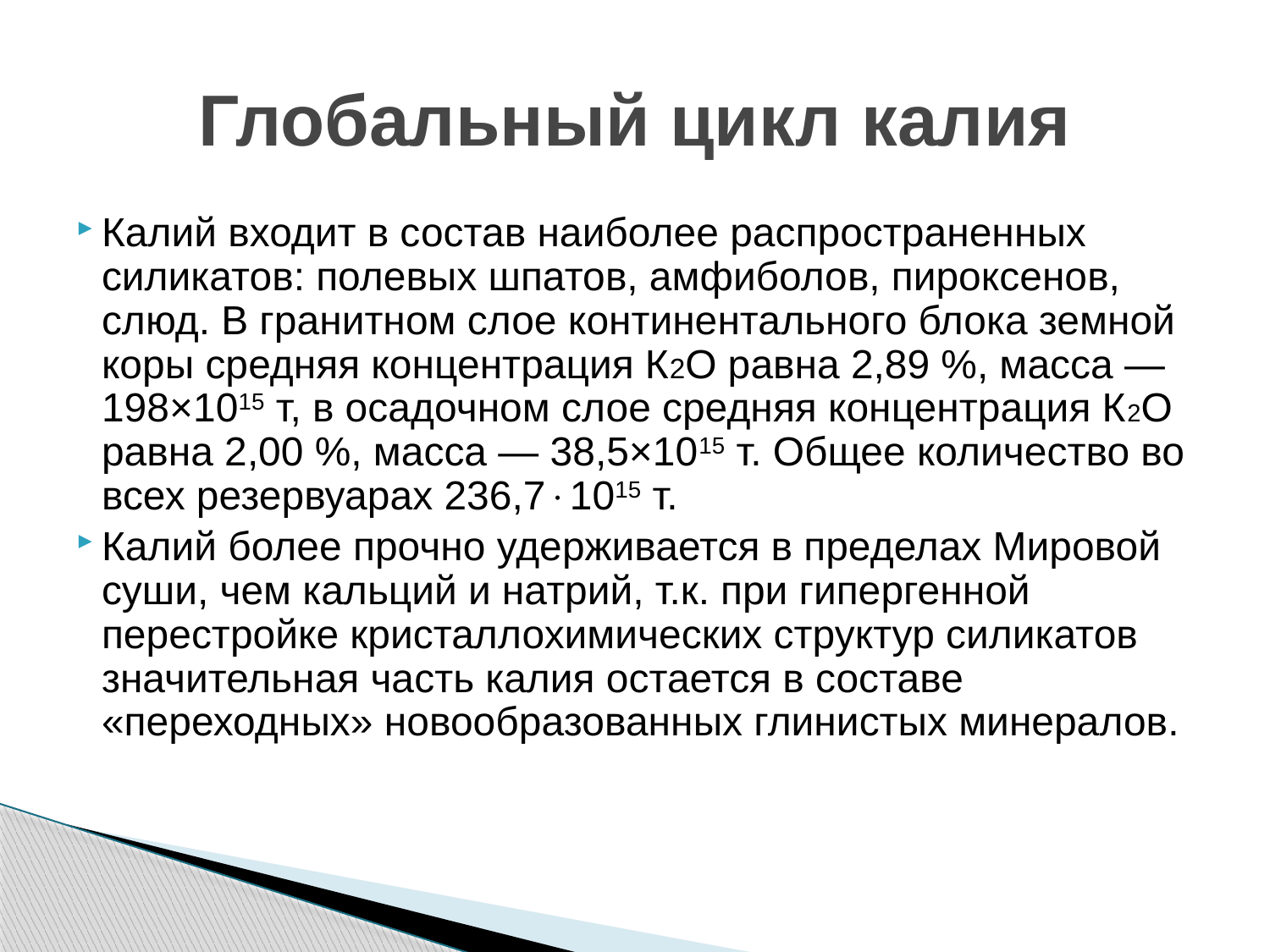

Глобальный цикл калия
Калий входит в состав наиболее распространенных силикатов: полевых шпатов, амфиболов, пироксенов, слюд. В гранитном слое континентального блока земной коры средняя концентрация К2О равна 2,89 %, масса — 198×1015 т, в осадочном слое средняя концентрация К2О равна 2,00 %, масса — 38,5×1015 т. Общее количество во всех резервуарах 236,7⋅1015 т.
Калий более прочно удерживается в пределах Мировой суши, чем кальций и натрий, т.к. при гипергенной перестройке кристаллохимических структур силикатов значительная часть калия остается в составе «переходных» новообразованных глинистых минералов.